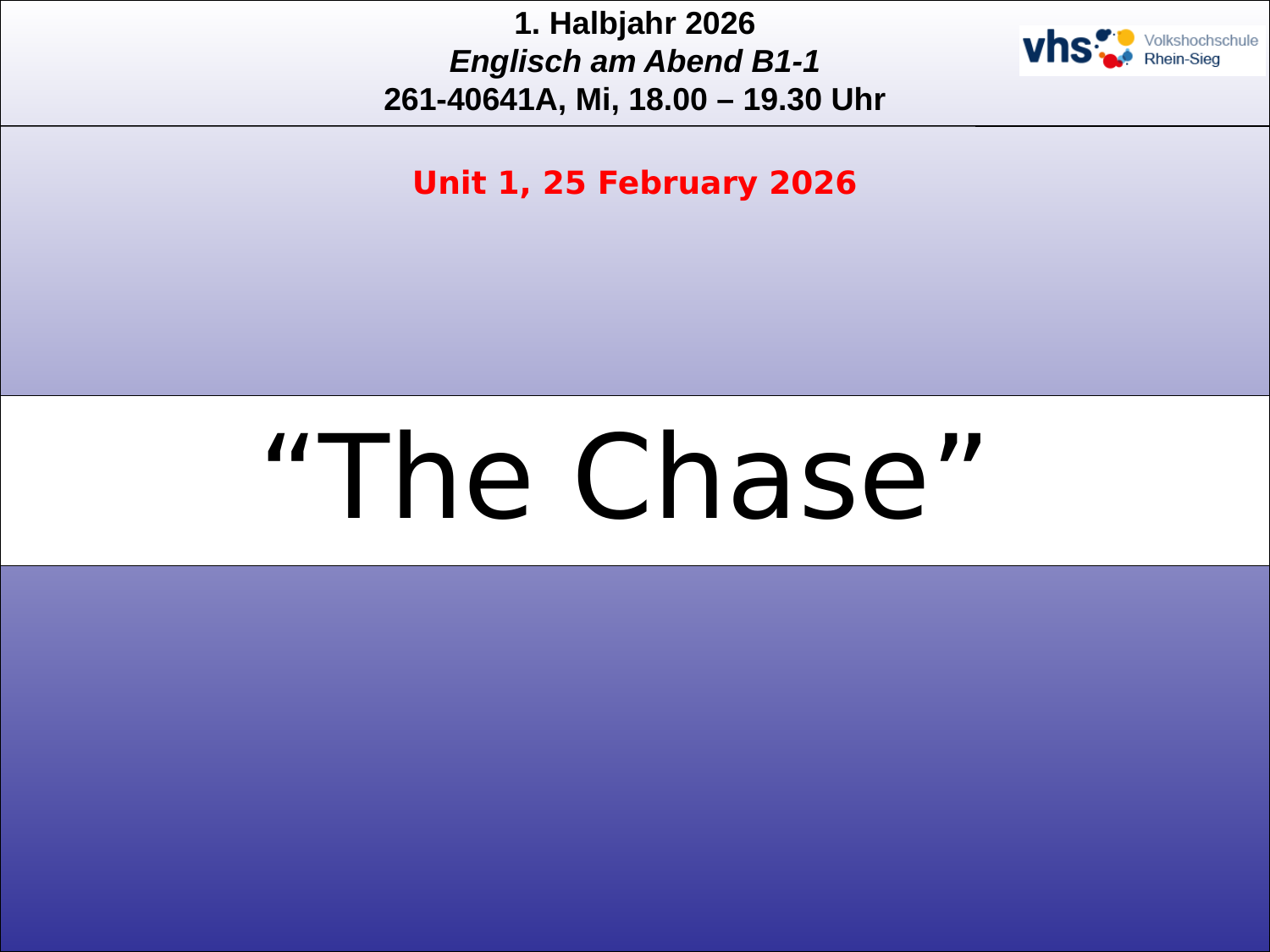

Unit 1, 25 February 2026
# “The Chase”